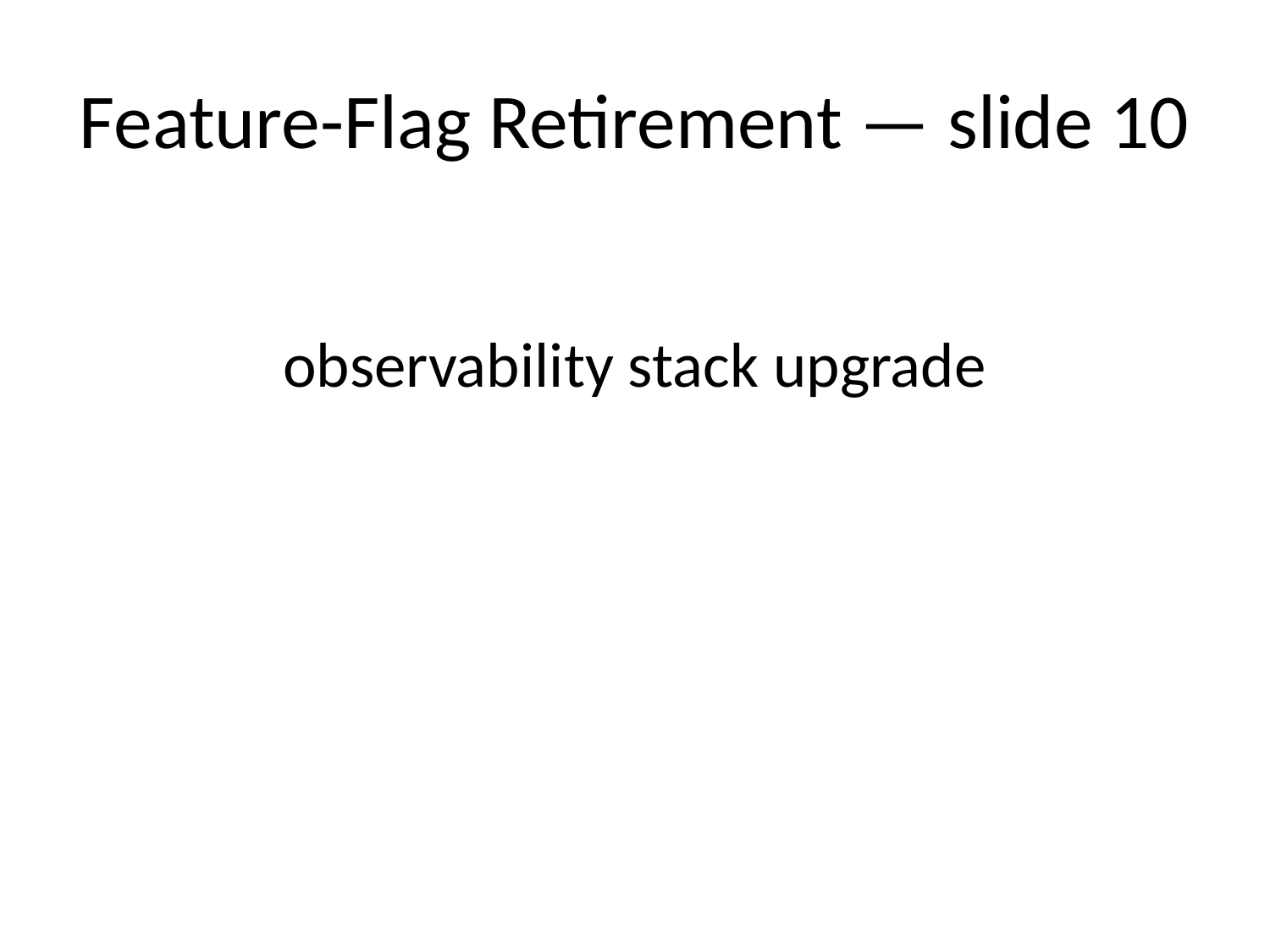

# Feature-Flag Retirement — slide 10
observability stack upgrade